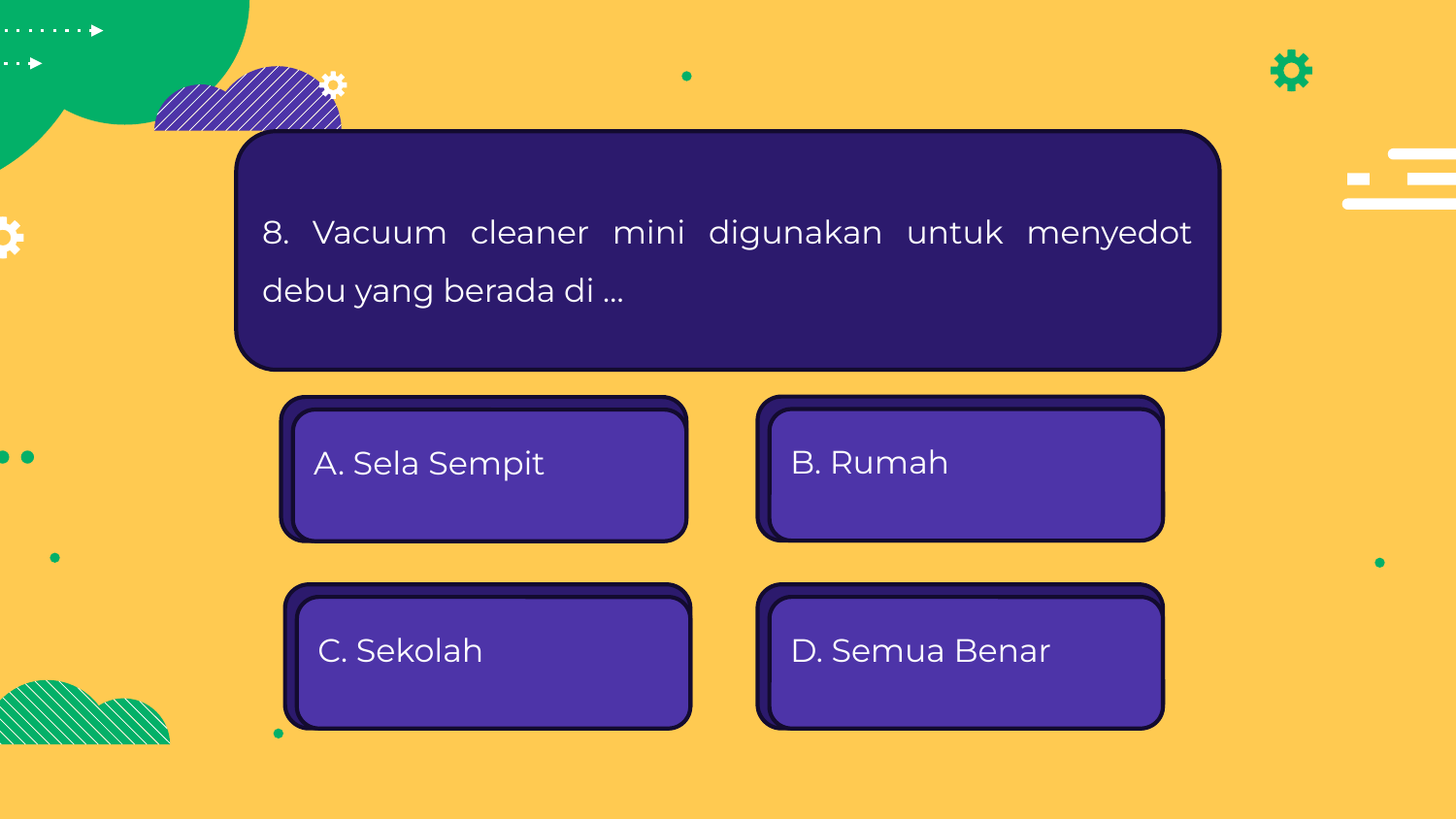

8. Vacuum cleaner mini digunakan untuk menyedot debu yang berada di …

B. Rumah

A. Sela Sempit

C. Sekolah

D. Semua Benar